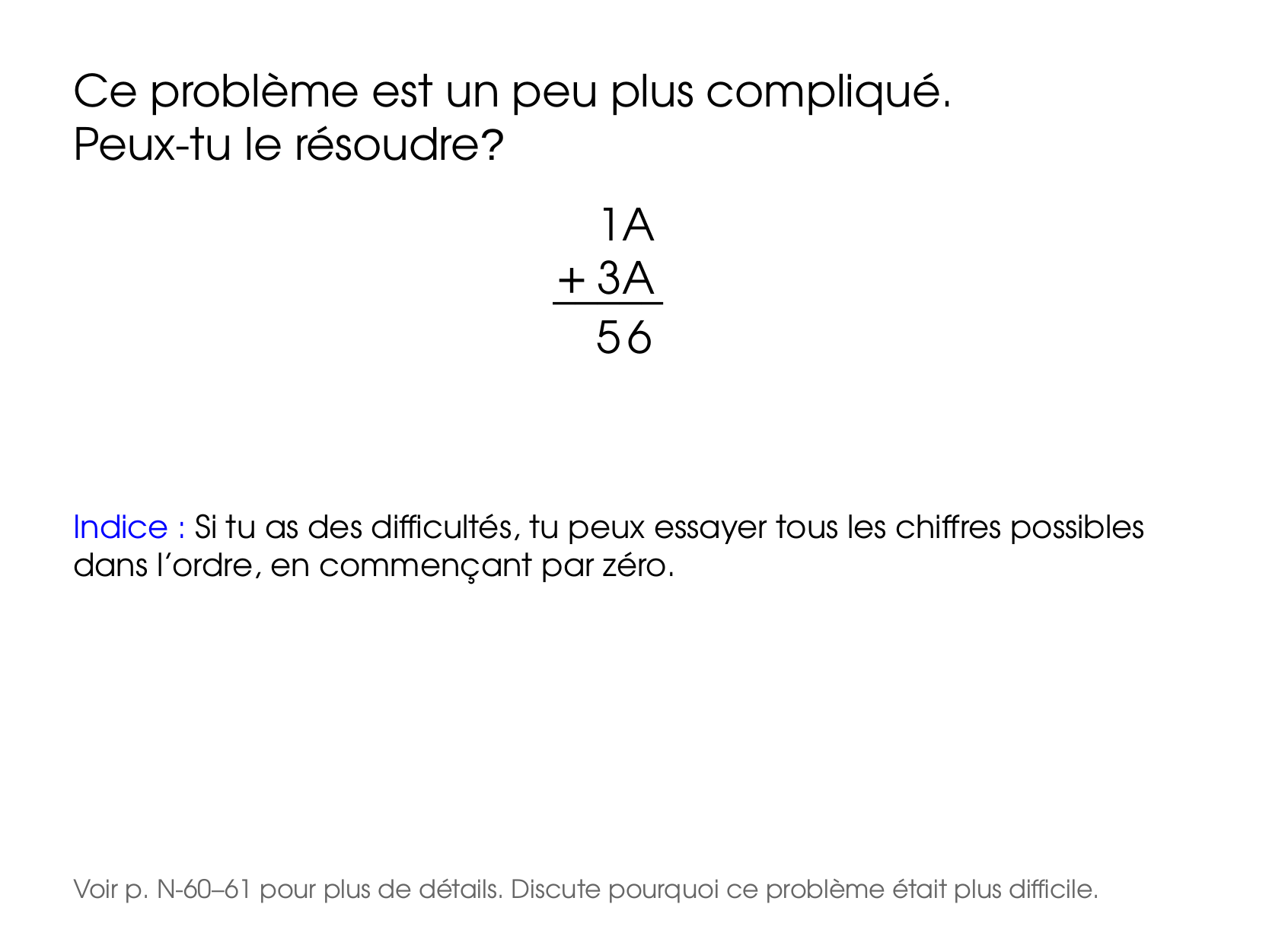

Ce problème est un peu plus compliqué. Peux-tu le résoudre?
1A
3A
+
_____
5 6
Indice : Si tu as des difficultés, tu peux essayer tous les chiffres possibles dans l’ordre, en commençant par zéro.
Voir p. N-60–61 pour plus de détails. Discute pourquoi ce problème était plus difficile.